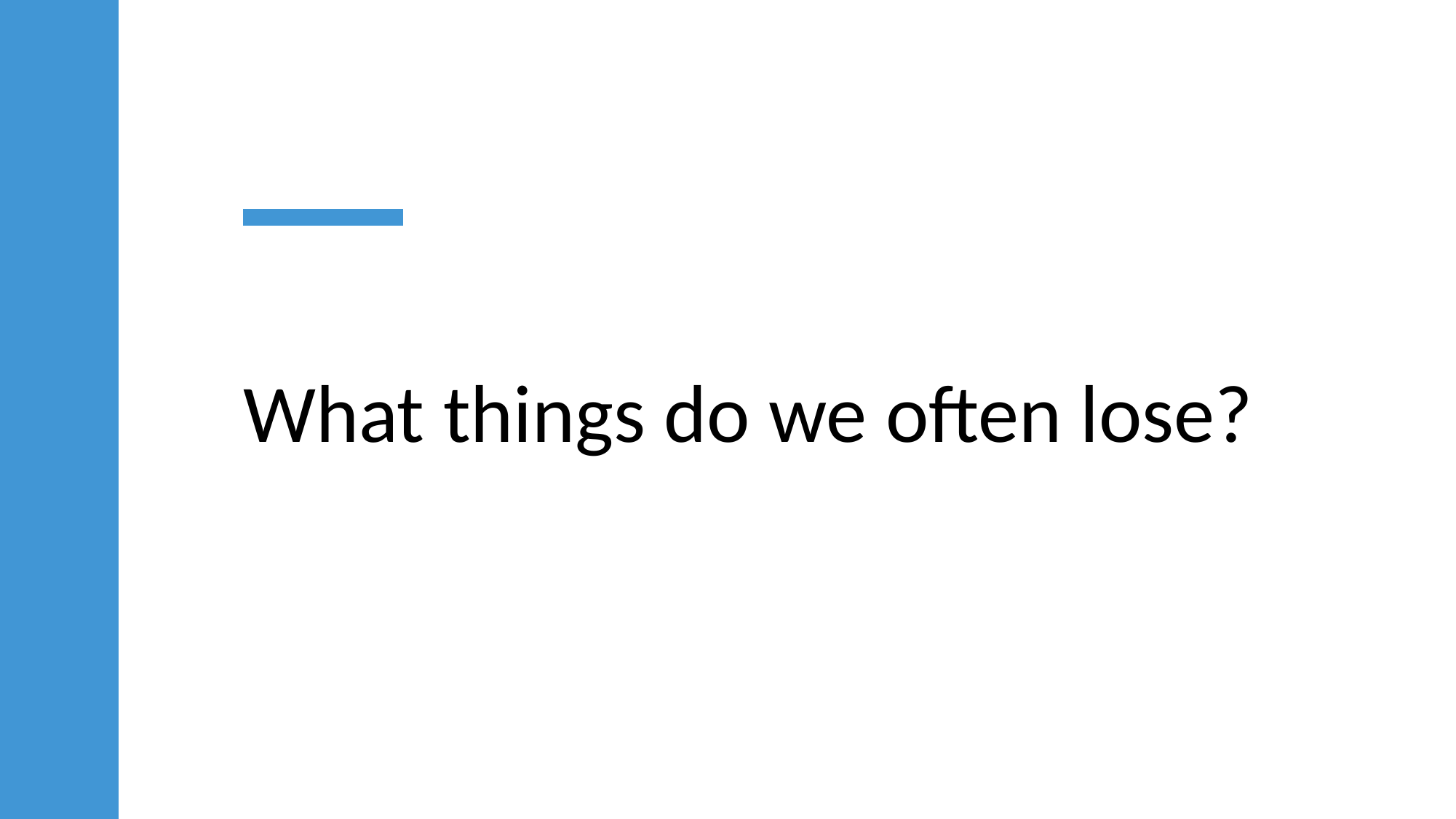

# What things do we often lose?